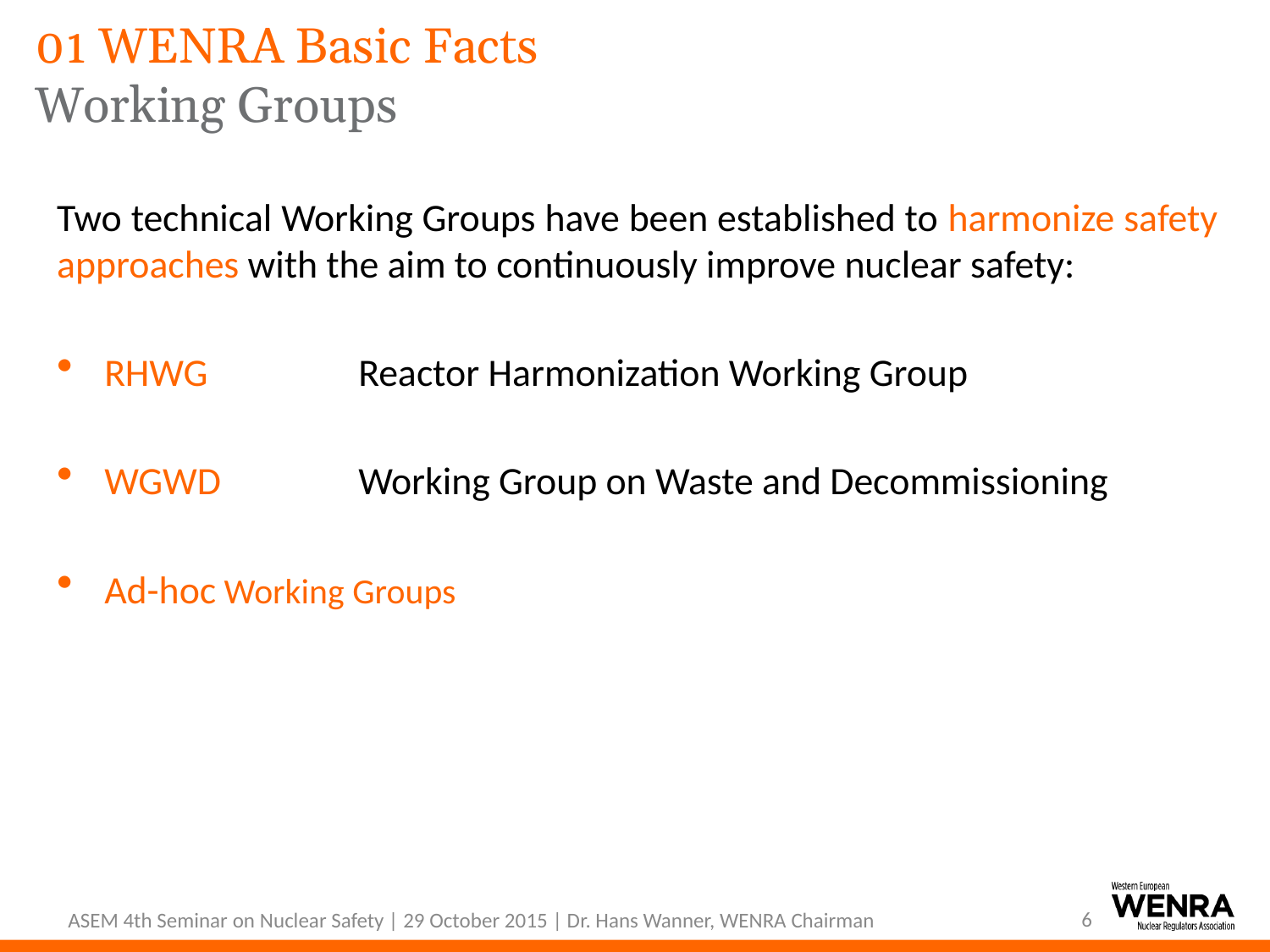

# 01 WENRA Basic Facts Working Groups
Two technical Working Groups have been established to harmonize safety approaches with the aim to continuously improve nuclear safety:

RHWG		Reactor Harmonization Working Group

WGWD		Working Group on Waste and Decommissioning

Ad-hoc Working Groups
6
ASEM 4th Seminar on Nuclear Safety | 29 October 2015 | Dr. Hans Wanner, WENRA Chairman